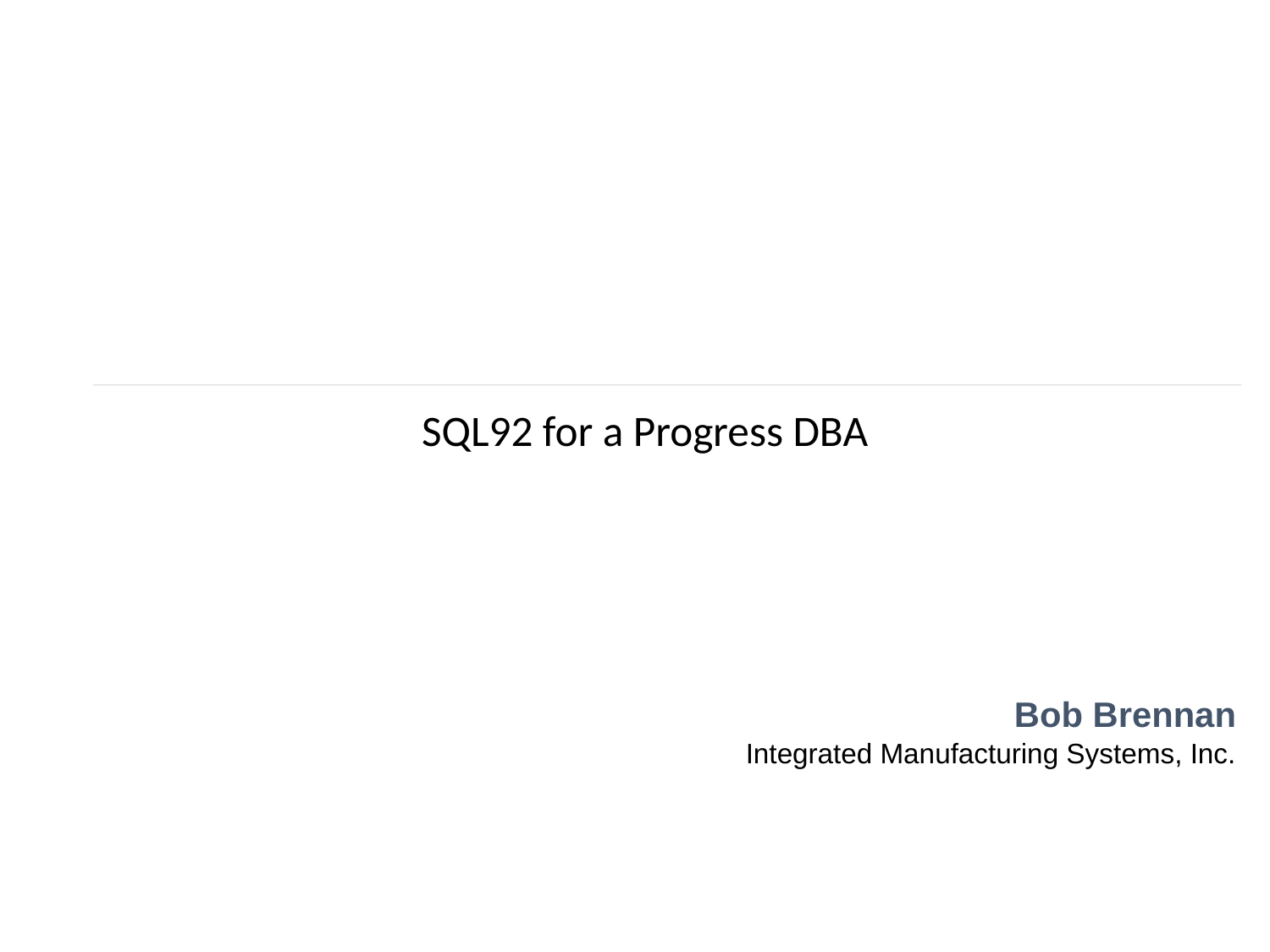

# SQL92 for a Progress DBA

Bob Brennan
Integrated Manufacturing Systems, Inc.